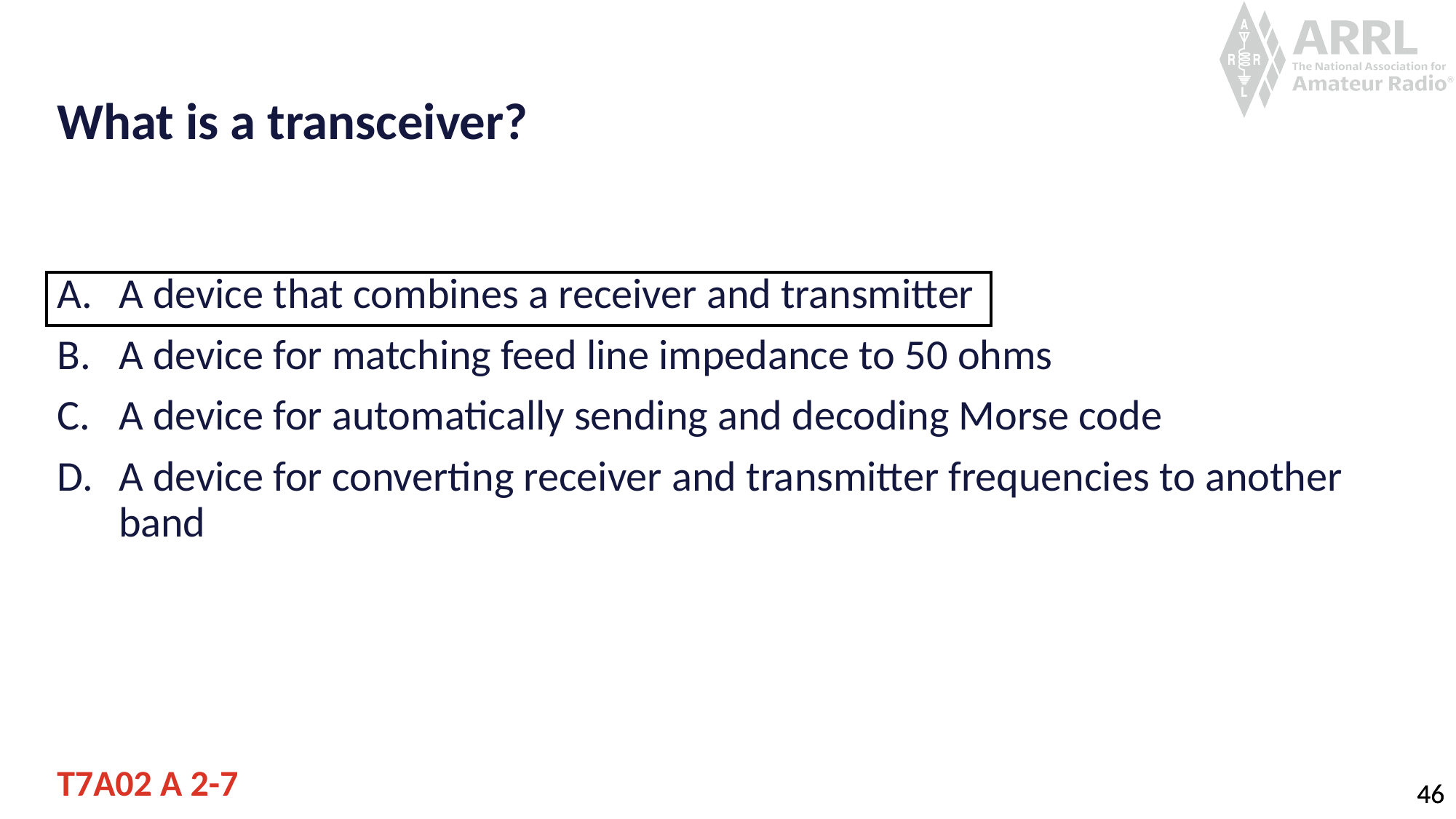

# What is a transceiver?
A device that combines a receiver and transmitter
A device for matching feed line impedance to 50 ohms
A device for automatically sending and decoding Morse code
A device for converting receiver and transmitter frequencies to another band

T7A02 A 2-7